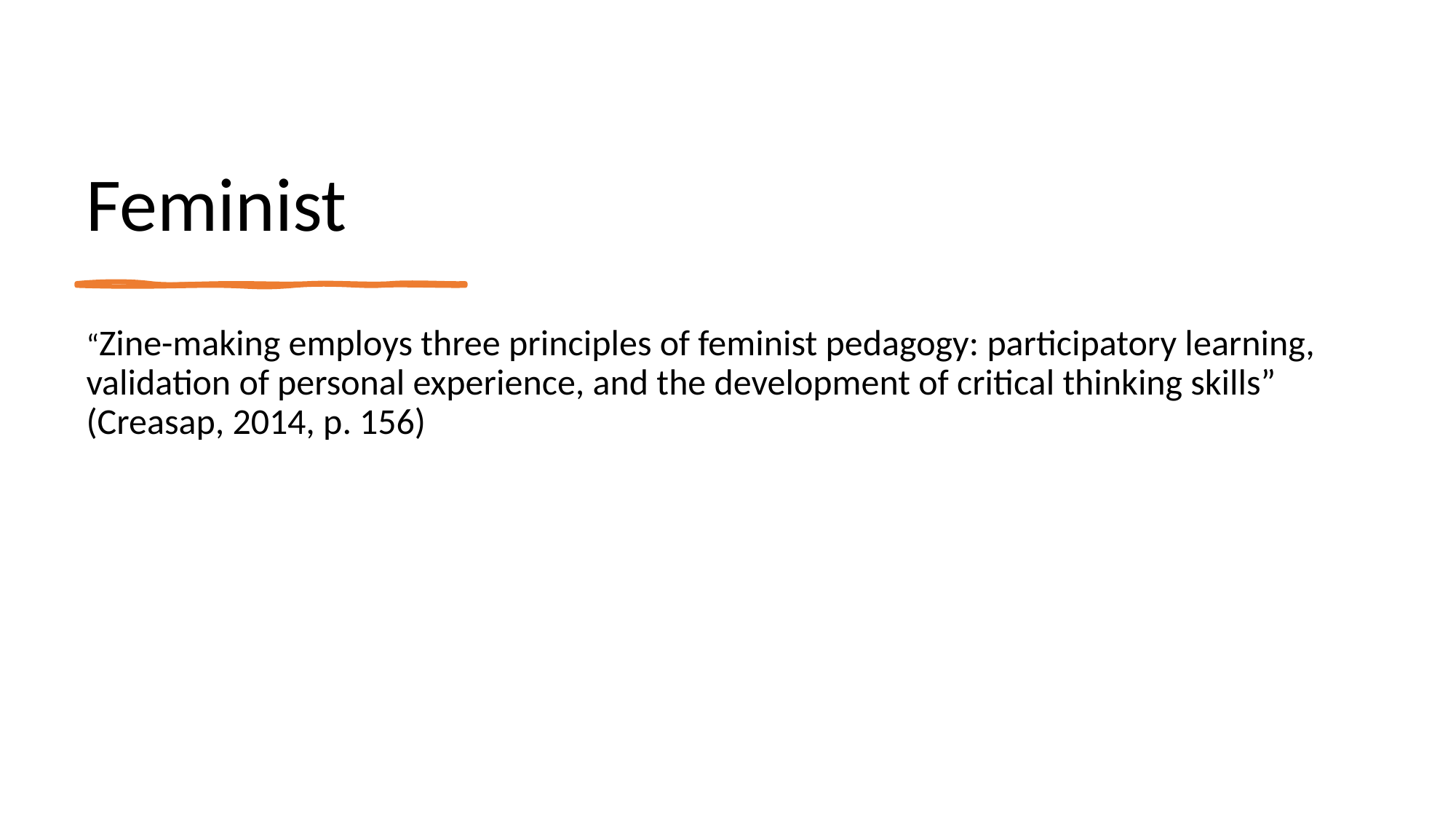

# Feminist

“Zine-making employs three principles of feminist pedagogy: participatory learning, validation of personal experience, and the development of critical thinking skills” (Creasap, 2014, p. 156)